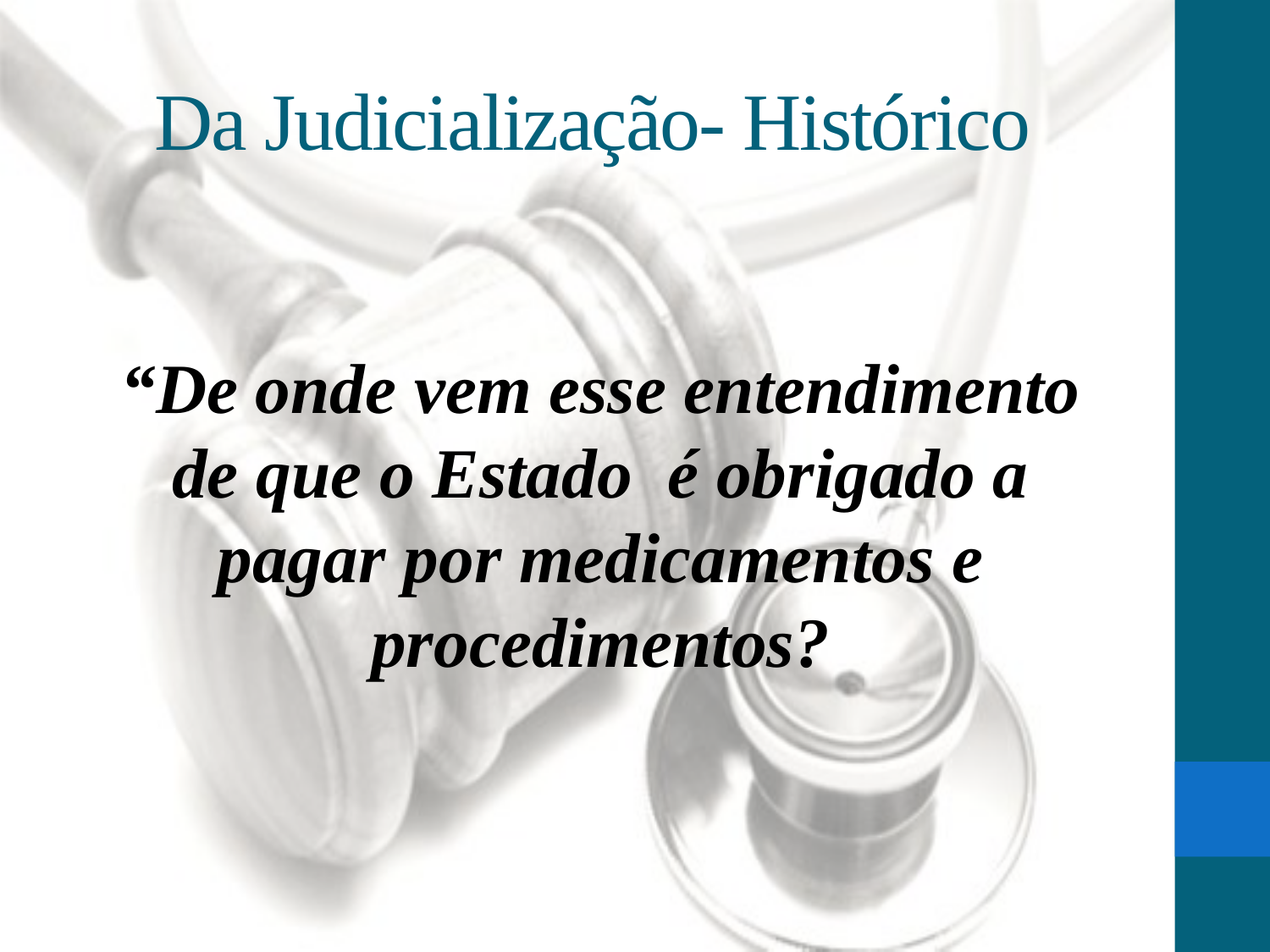

# Da Judicialização- Histórico

“De onde vem esse entendimento de que o Estado  é obrigado a pagar por medicamentos e procedimentos?